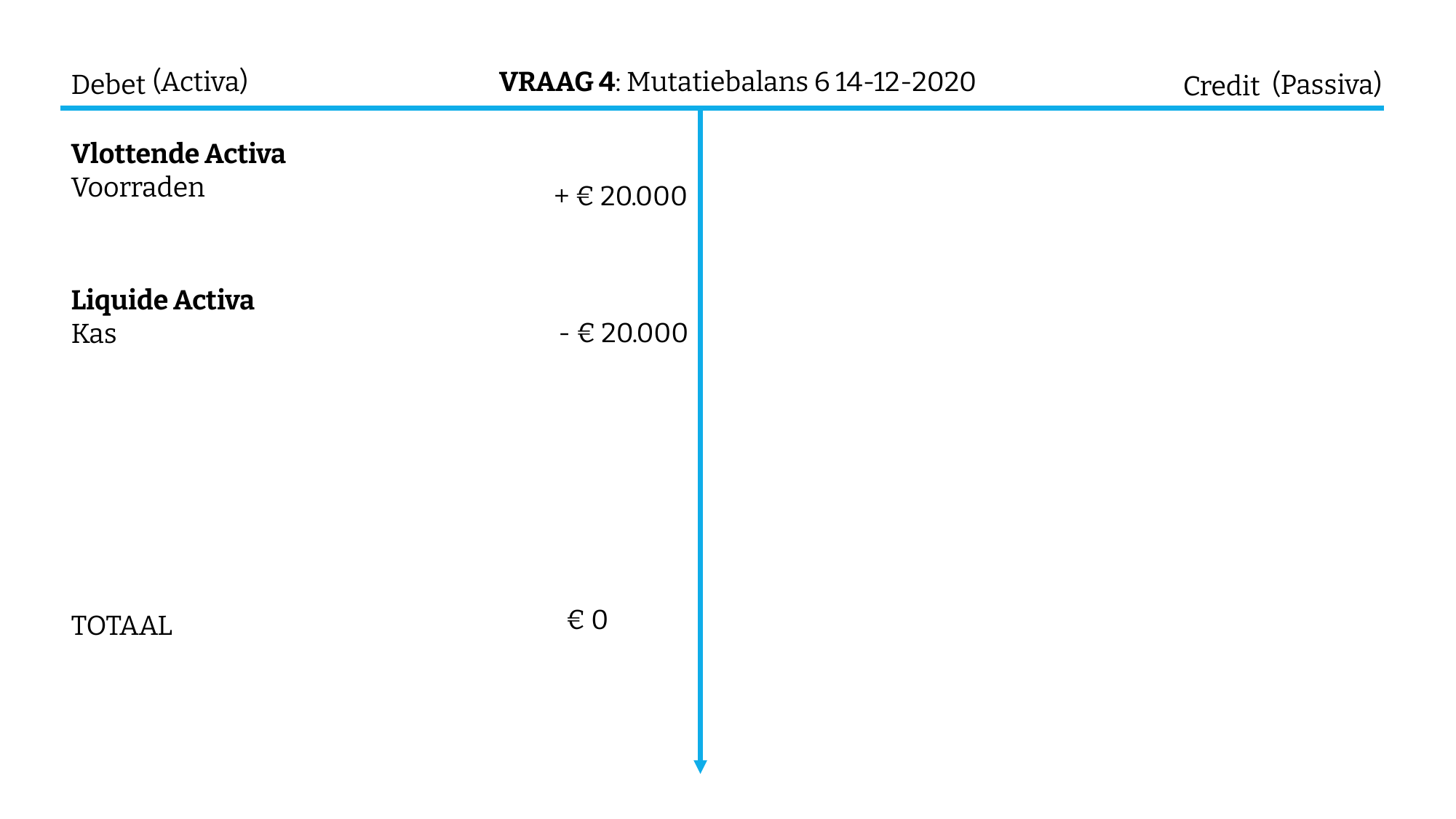

VRAAG 4: Mutatiebalans 6 14-12-2020
(Activa)
Debet
(Passiva)
Credit
Vlottende Activa
Voorraden
+ € 20.000
Liquide Activa
- € 20.000
Kas
€ 0
TOTAAL